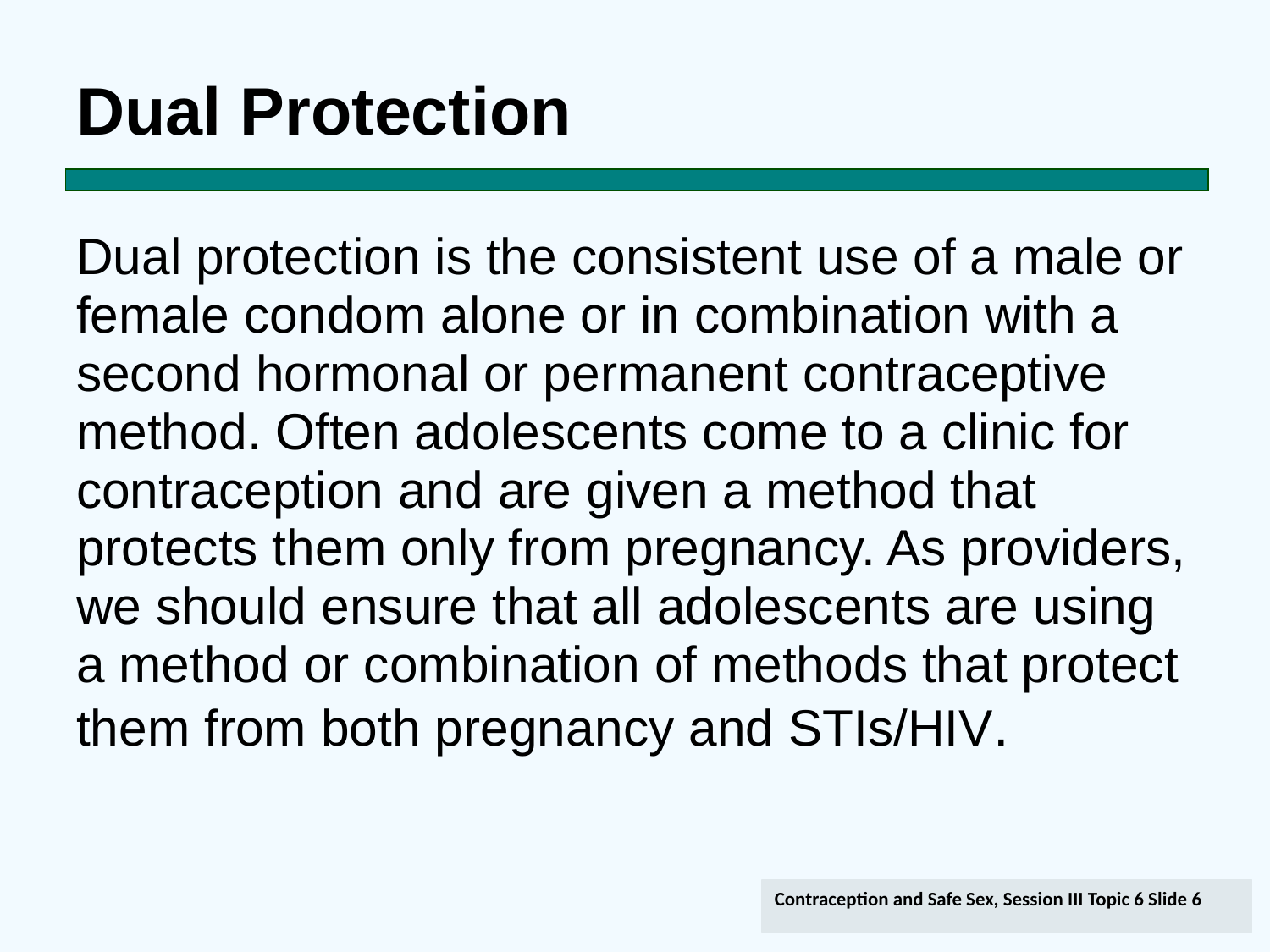

# Dual Protection
Dual protection is the consistent use of a male or female condom alone or in combination with a second hormonal or permanent contraceptive method. Often adolescents come to a clinic for contraception and are given a method that protects them only from pregnancy. As providers, we should ensure that all adolescents are using a method or combination of methods that protect them from both pregnancy and STIs/HIV.
Contraception and Safe Sex, Session III Topic 6 Slide 6